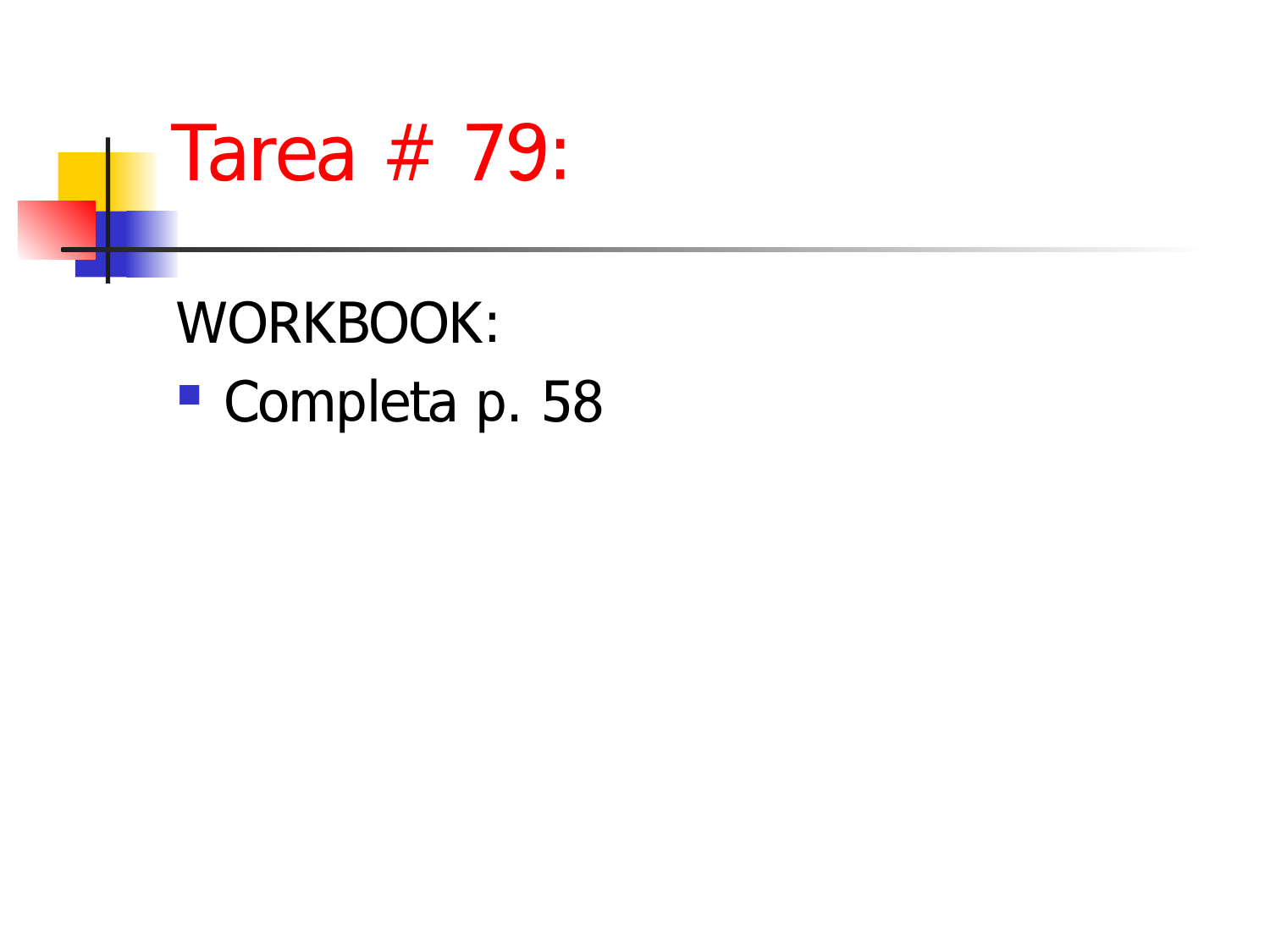

Tarea # 79:
WORKBOOK:
Completa p. 58